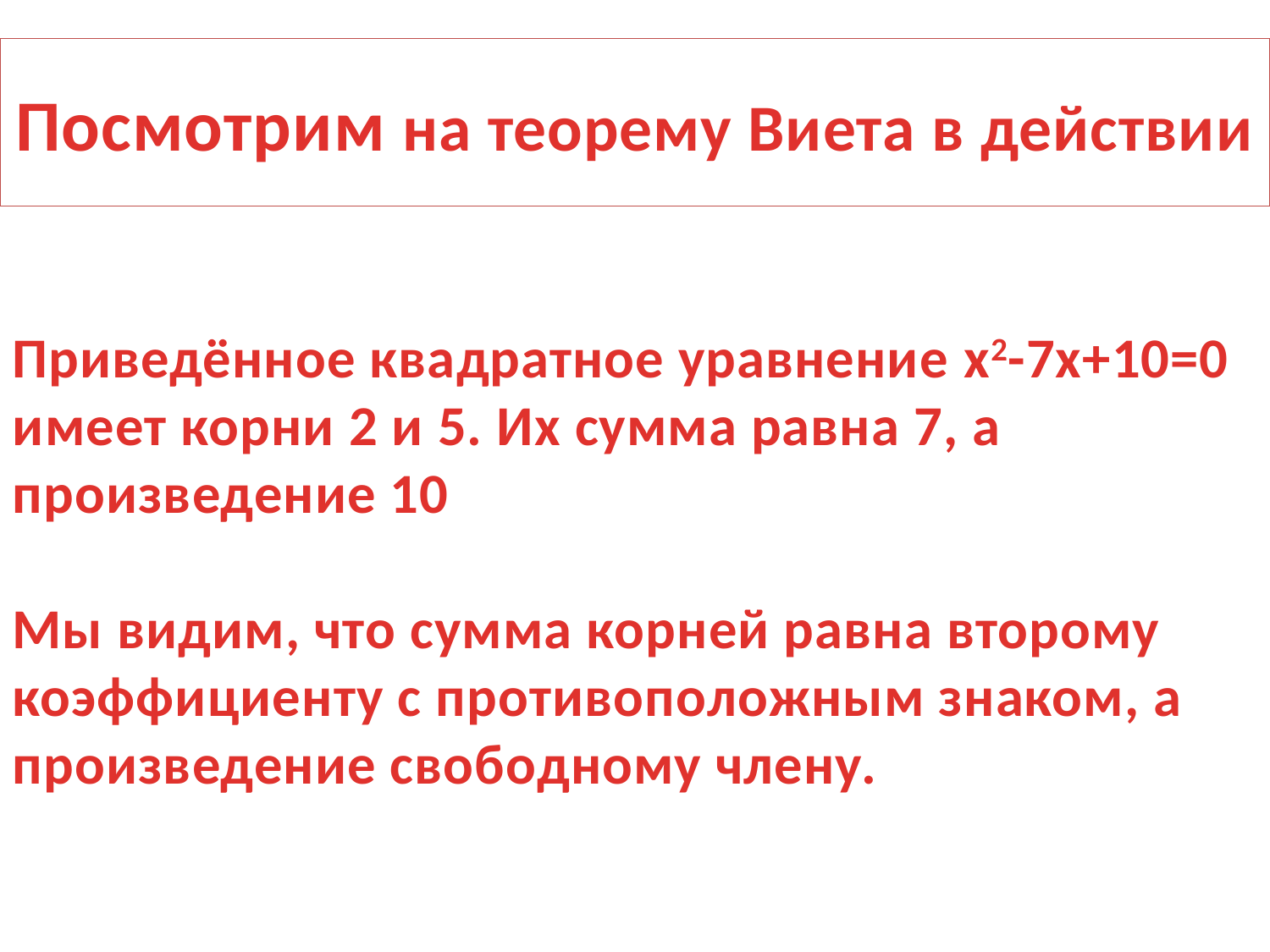

# Посмотрим на теорему Виета в действии
Приведённое квадратное уравнение x2-7x+10=0 имеет корни 2 и 5. Их сумма равна 7, а произведение 10

Мы видим, что сумма корней равна второму коэффициенту с противоположным знаком, а произведение свободному члену.